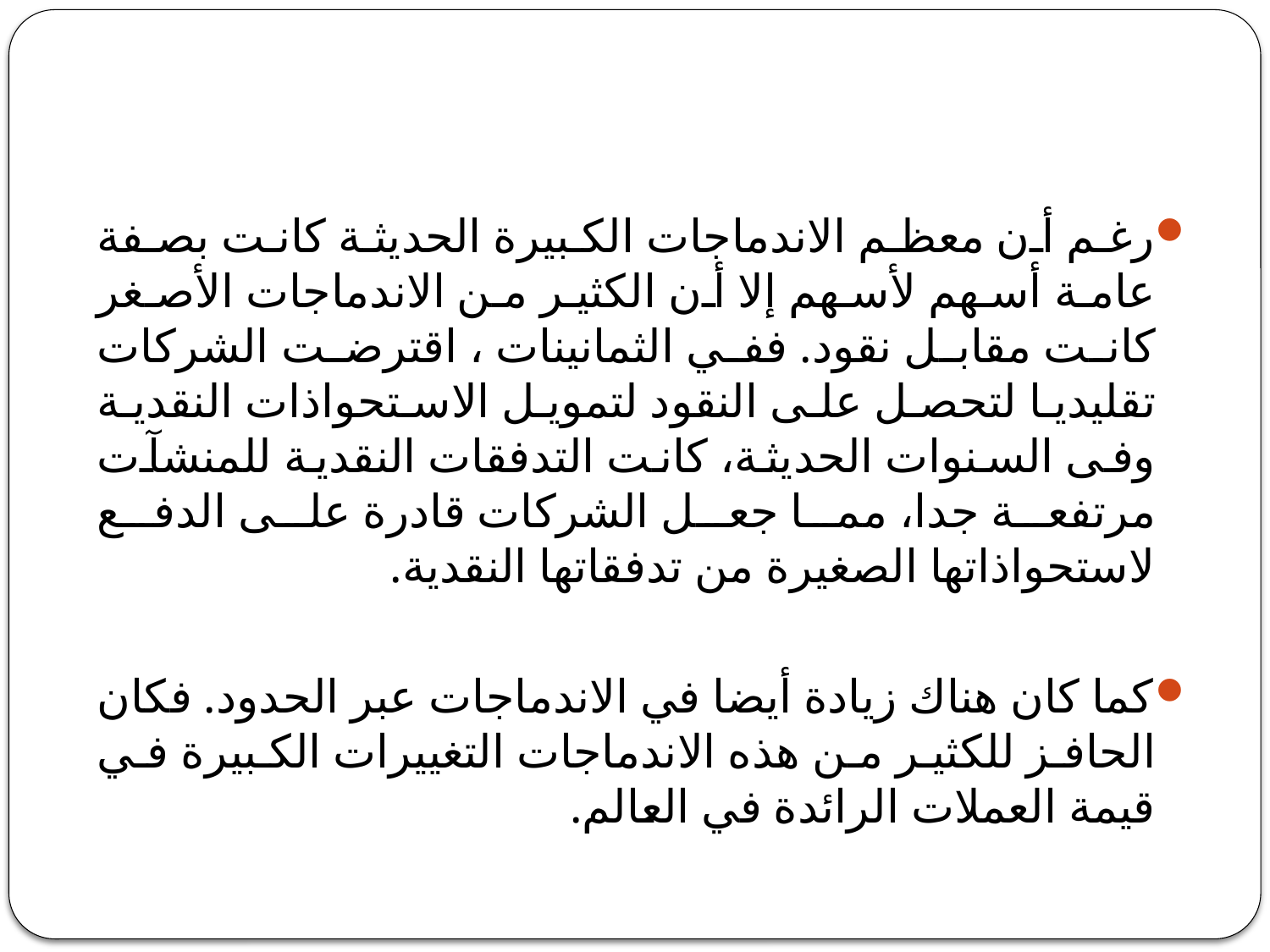

#
رغم أن معظم الاندماجات الكبيرة الحديثة كانت بصفة عامة أسهم لأسهم إلا أن الكثير من الاندماجات الأصغر كانت مقابل نقود. ففي الثمانينات ، اقترضت الشركات تقليديا لتحصل على النقود لتمويل الاستحواذات النقدية وفى السنوات الحديثة، كانت التدفقات النقدية للمنشآت مرتفعة جدا، مما جعل الشركات قادرة على الدفع لاستحواذاتها الصغيرة من تدفقاتها النقدية.

كما كان هناك زيادة أيضا في الاندماجات عبر الحدود. فكان الحافز للكثير من هذه الاندماجات التغييرات الكبيرة في قيمة العملات الرائدة في العالم.